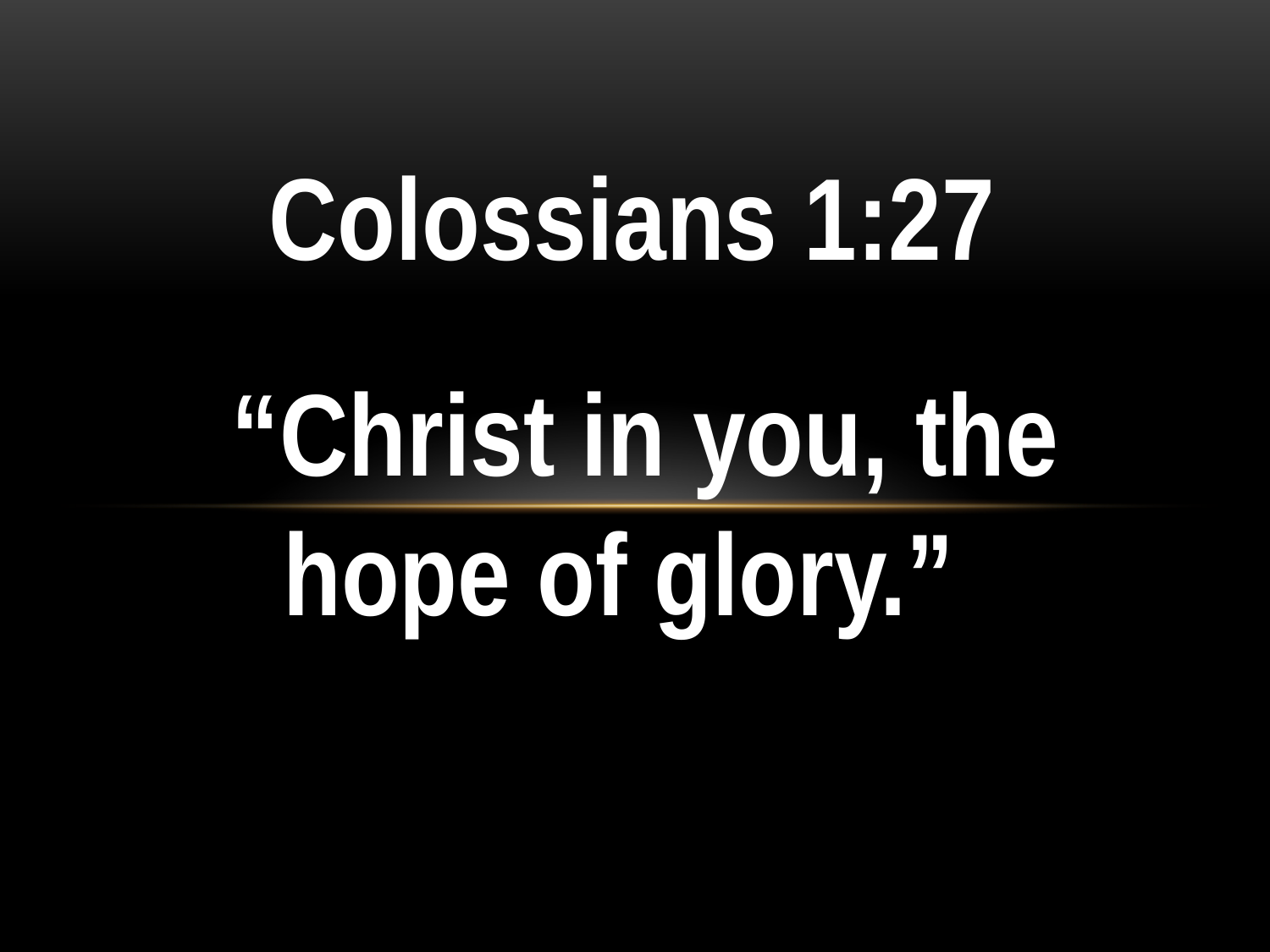

Colossians 1:27

“Christ in you, the hope of glory.”